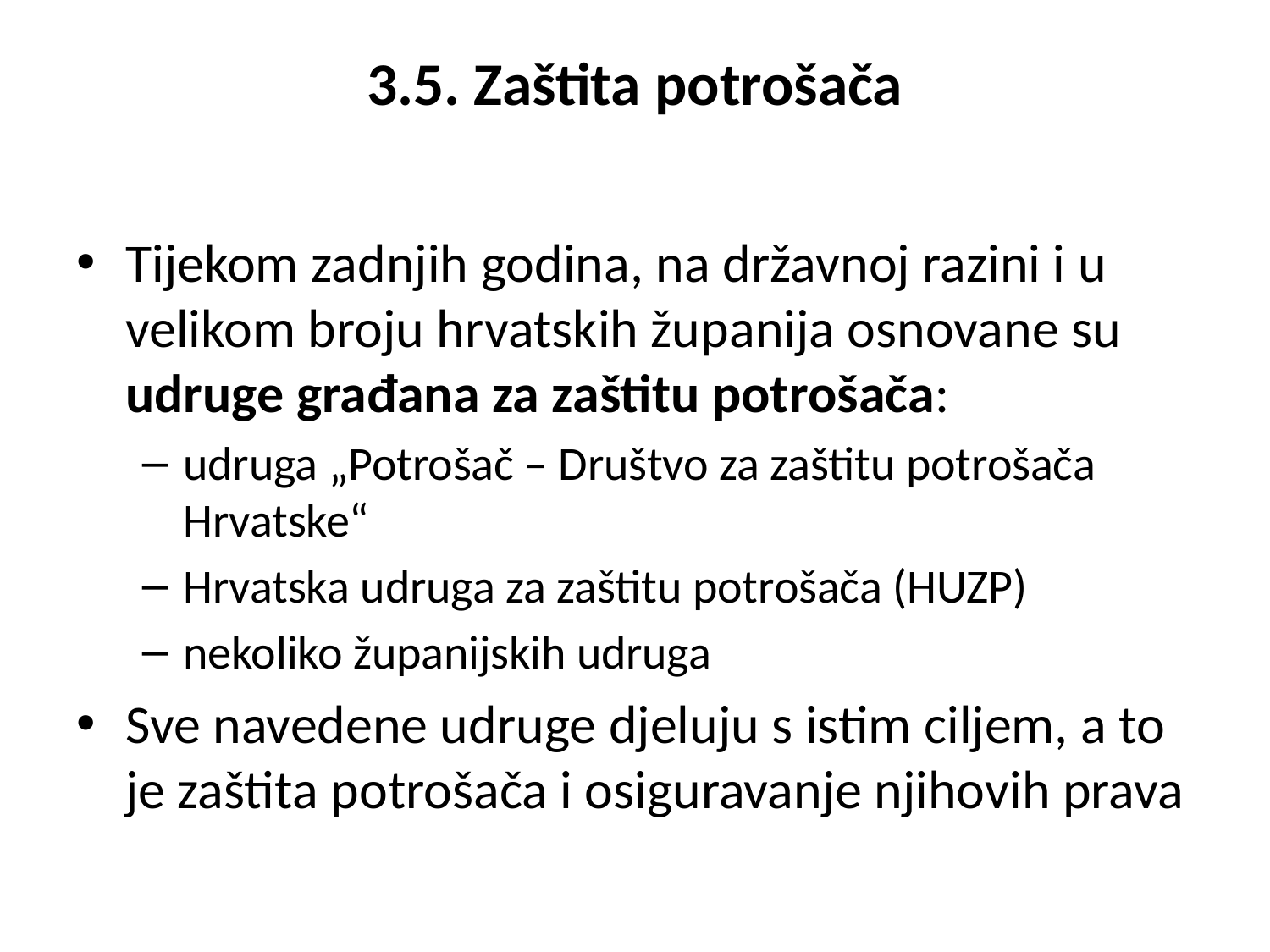

# 3.5. Zaštita potrošača
Tijekom zadnjih godina, na državnoj razini i u velikom broju hrvatskih županija osnovane su udruge građana za zaštitu potrošača:
udruga „Potrošač – Društvo za zaštitu potrošača Hrvatske“
Hrvatska udruga za zaštitu potrošača (HUZP)
nekoliko županijskih udruga
Sve navedene udruge djeluju s istim ciljem, a to je zaštita potrošača i osiguravanje njihovih prava